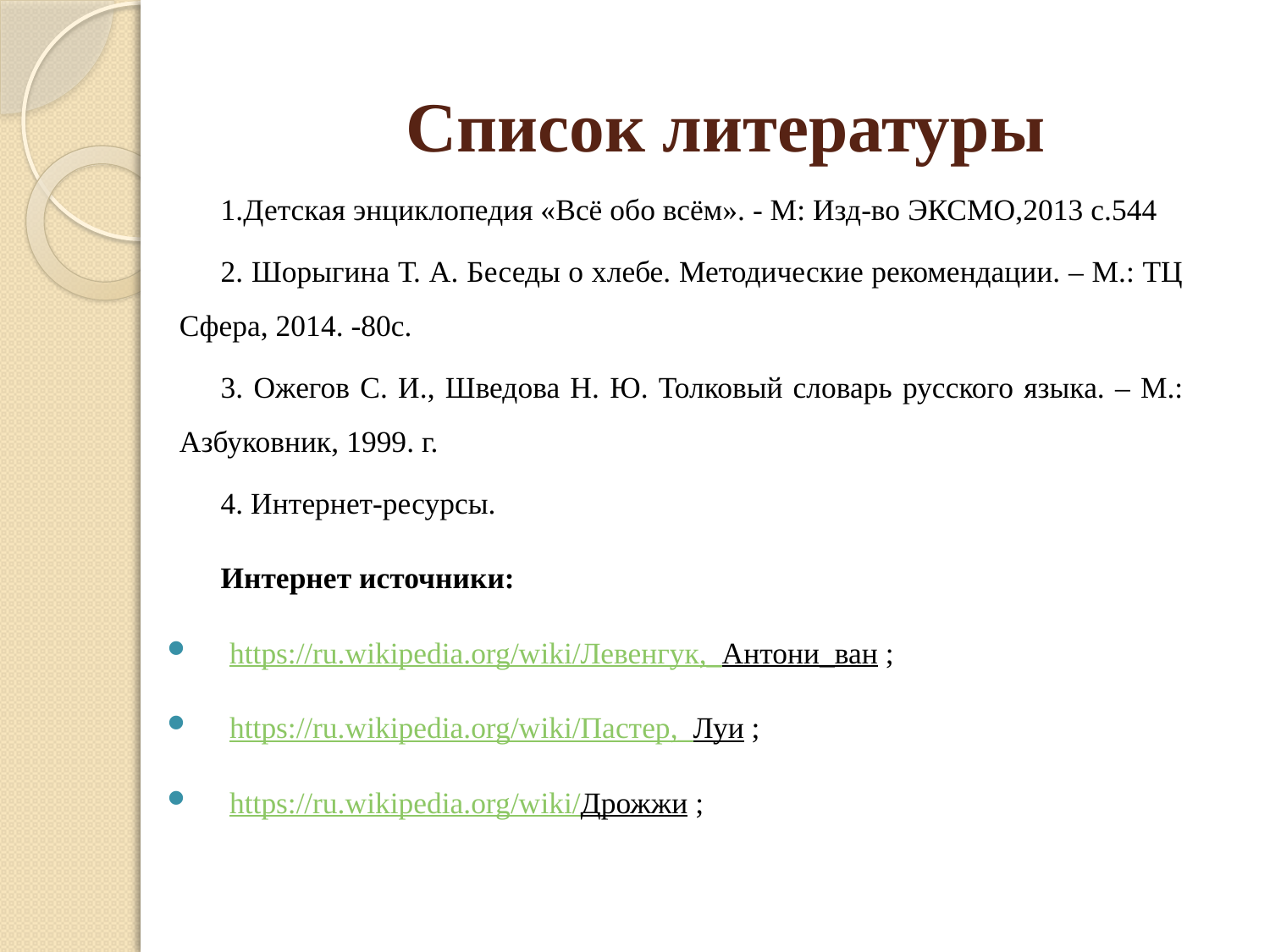

# Список литературы
1.Детская энциклопедия «Всё обо всём». - М: Изд-во ЭКСМО,2013 с.544
2. Шорыгина Т. А. Беседы о хлебе. Методические рекомендации. – М.: ТЦ Сфера, 2014. -80с.
3. Ожегов С. И., Шведова Н. Ю. Толковый словарь русского языка. – М.: Азбуковник, 1999. г.
4. Интернет-ресурсы.
Интернет источники:
https://ru.wikipedia.org/wiki/Левенгук,_Антони_ван ;
https://ru.wikipedia.org/wiki/Пастер,_Луи ;
https://ru.wikipedia.org/wiki/Дрожжи ;